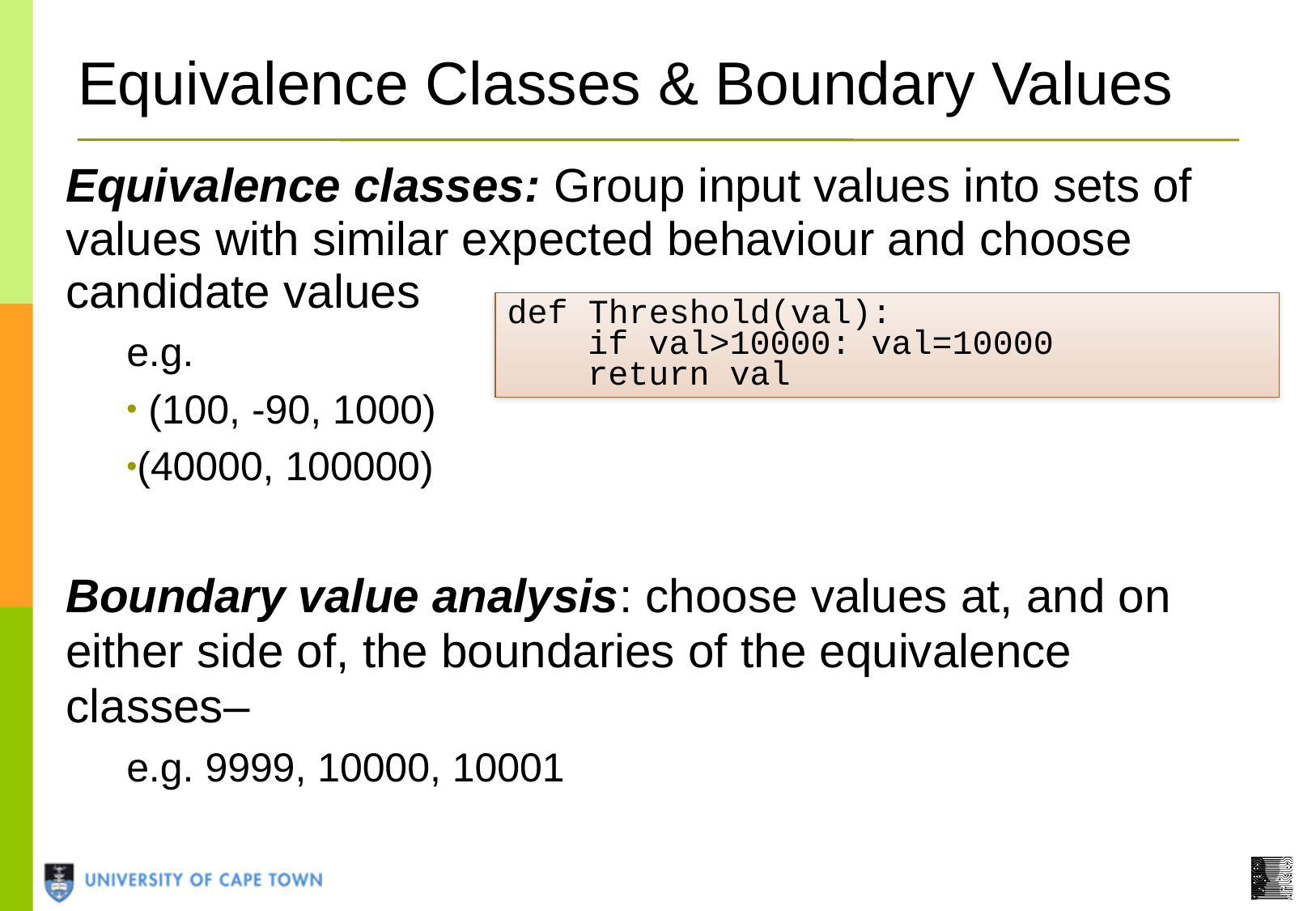

Equivalence Classes & Boundary Values
Equivalence classes: Group input values into sets of values with similar expected behaviour and choose candidate values
e.g.
 (100, -90, 1000)
(40000, 100000)

Boundary value analysis: choose values at, and on either side of, the boundaries of the equivalence classes–
e.g. 9999, 10000, 10001
def Threshold(val):
    if val>10000: val=10000
    return val